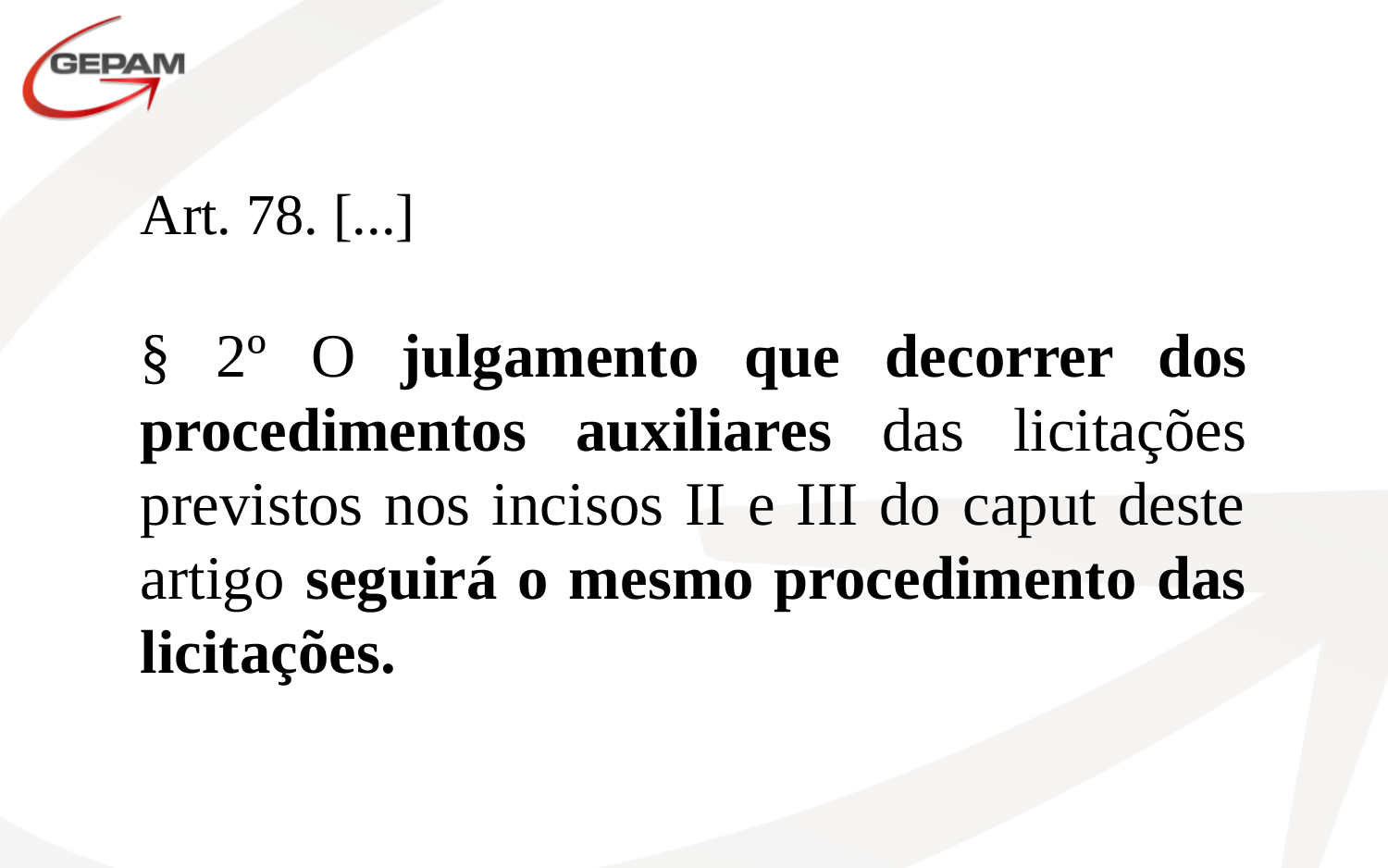

Art. 78. [...]

§ 2º O julgamento que decorrer dos procedimentos auxiliares das licitações previstos nos incisos II e III do caput deste artigo seguirá o mesmo procedimento das licitações.